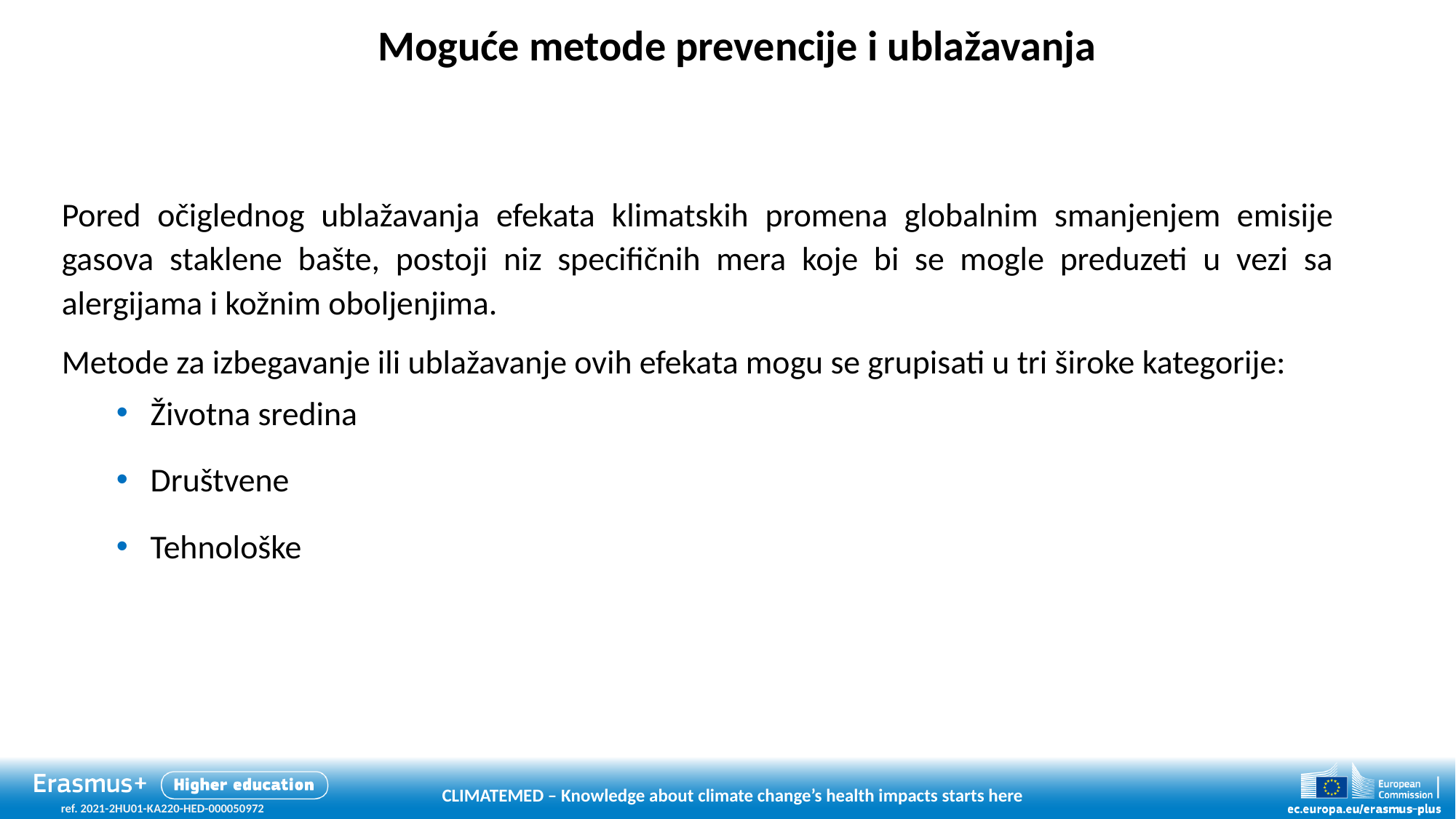

# Moguće metode prevencije i ublažavanja
Pored očiglednog ublažavanja efekata klimatskih promena globalnim smanjenjem emisije gasova staklene bašte, postoji niz specifičnih mera koje bi se mogle preduzeti u vezi sa alergijama i kožnim oboljenjima.
Metode za izbegavanje ili ublažavanje ovih efekata mogu se grupisati u tri široke kategorije:
Životna sredina
Društvene
Tehnološke